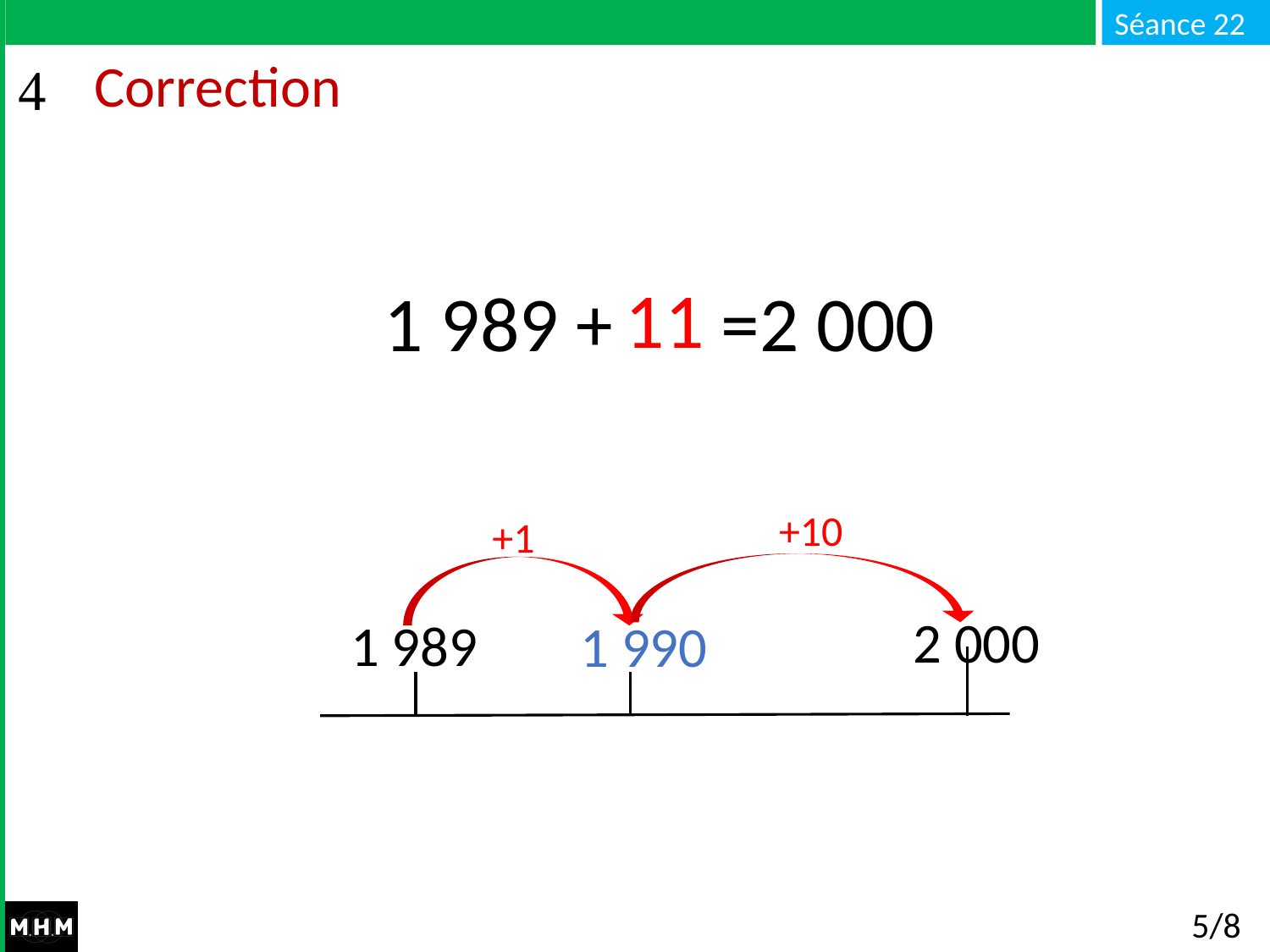

# Correction
11
 1 989 + …  =2 000
+10
+1

2 000
1 989
1 990
5/8